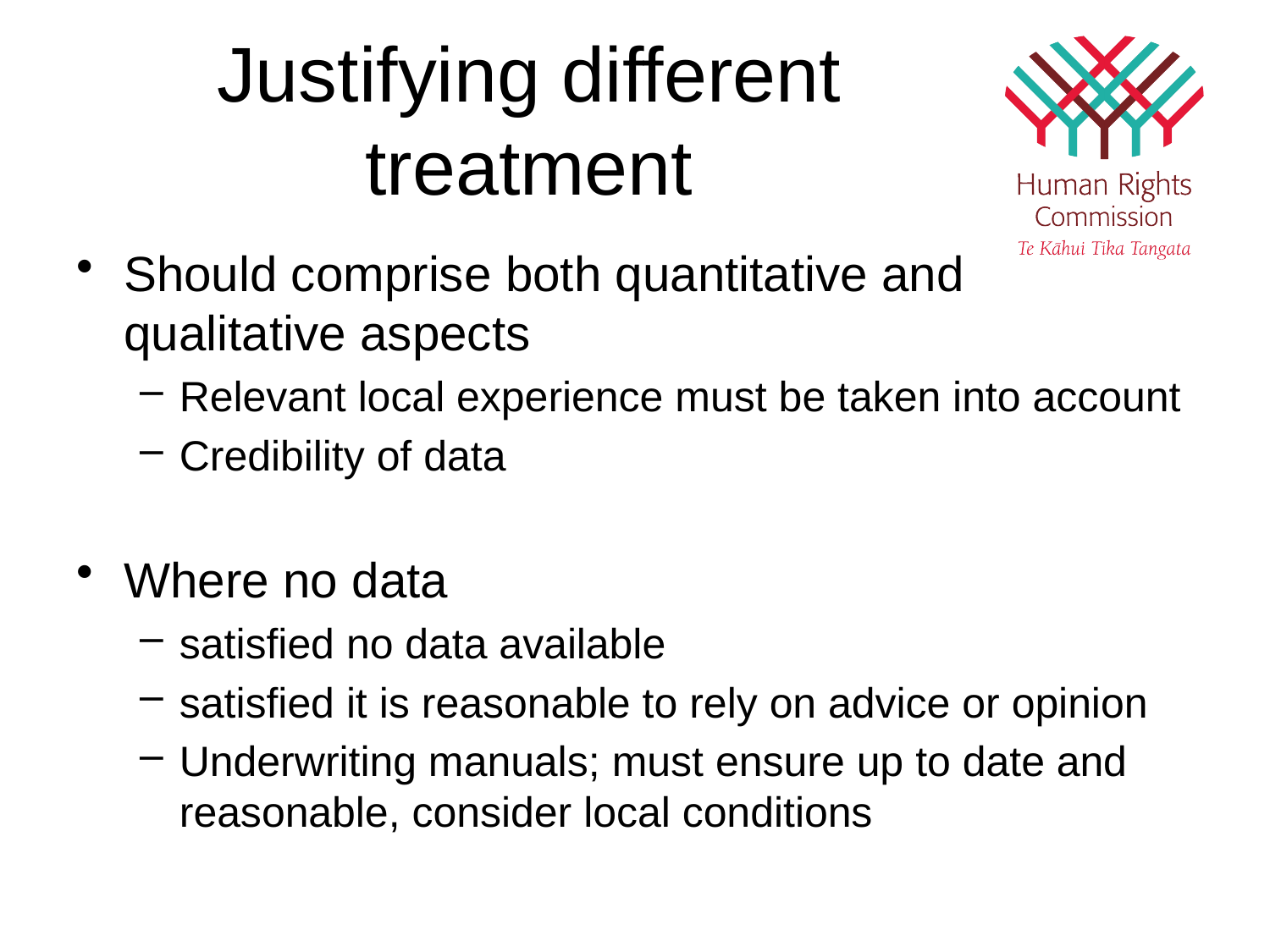

# Justifying different treatment
Should comprise both quantitative and qualitative aspects
Relevant local experience must be taken into account
Credibility of data

Where no data
satisfied no data available
satisfied it is reasonable to rely on advice or opinion
Underwriting manuals; must ensure up to date and reasonable, consider local conditions